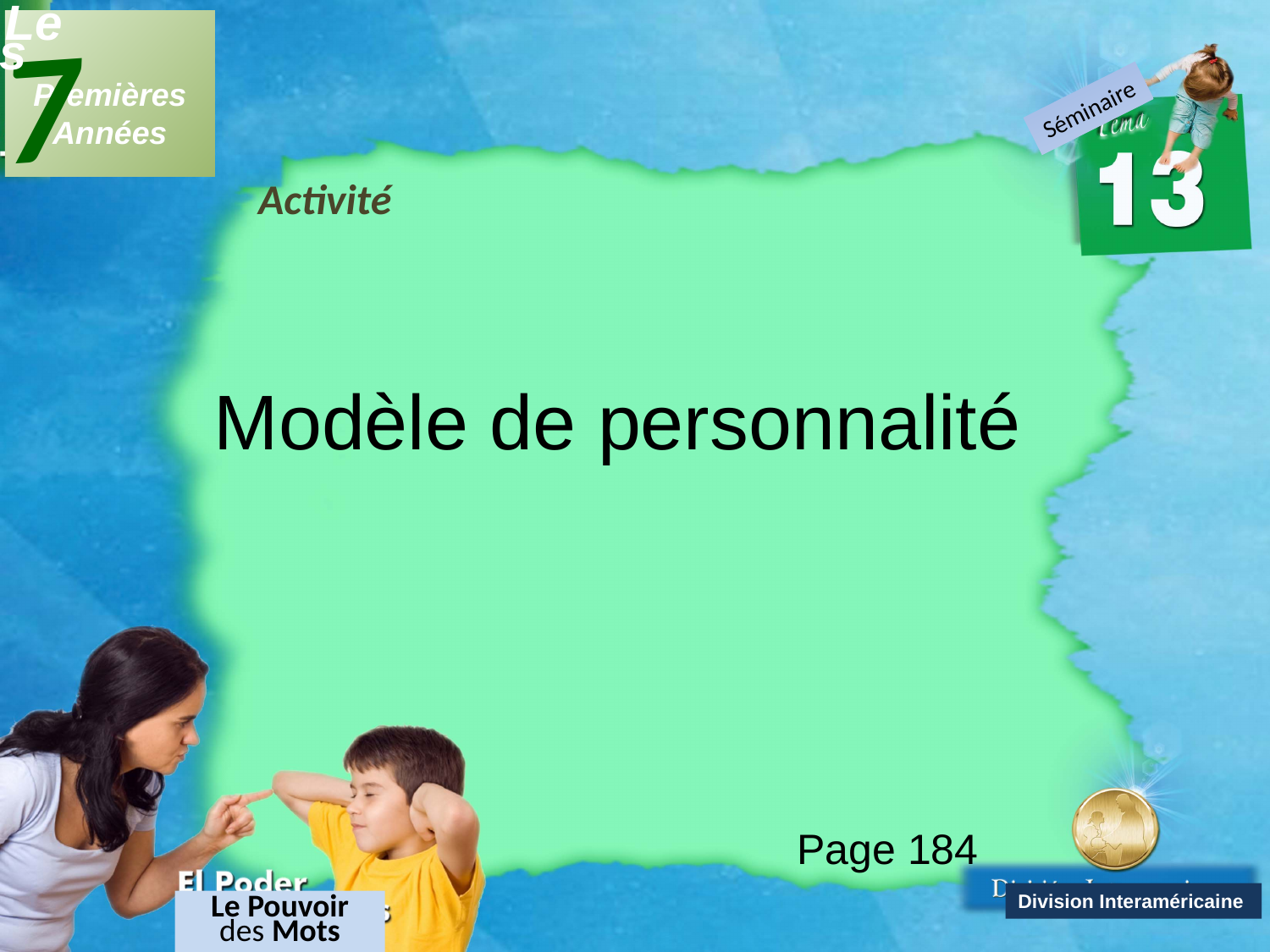

7
Les
         Premières
Années
Séminaire
Activité
Modèle de personnalité
Page 184
Division Interaméricaine
Le Pouvoir des Mots